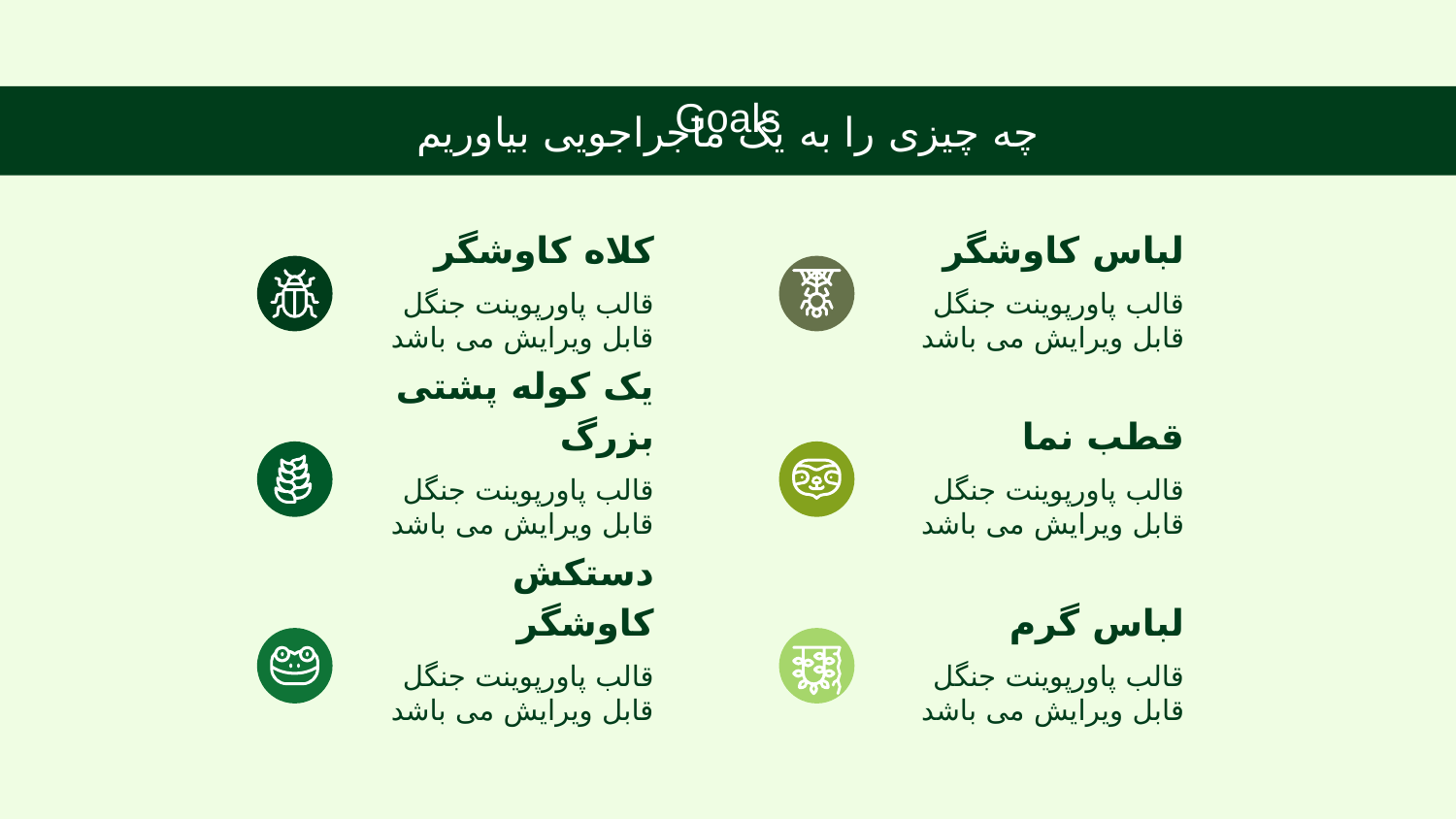

Goals
# چه چیزی را به یک ماجراجویی بیاوریم
کلاه کاوشگر
لباس کاوشگر

قالب پاورپوینت جنگل قابل ویرایش می باشد
قالب پاورپوینت جنگل قابل ویرایش می باشد
یک کوله پشتی بزرگ
قطب نما

قالب پاورپوینت جنگل قابل ویرایش می باشد
قالب پاورپوینت جنگل قابل ویرایش می باشد

دستکش کاوشگر
لباس گرم

قالب پاورپوینت جنگل قابل ویرایش می باشد
قالب پاورپوینت جنگل قابل ویرایش می باشد